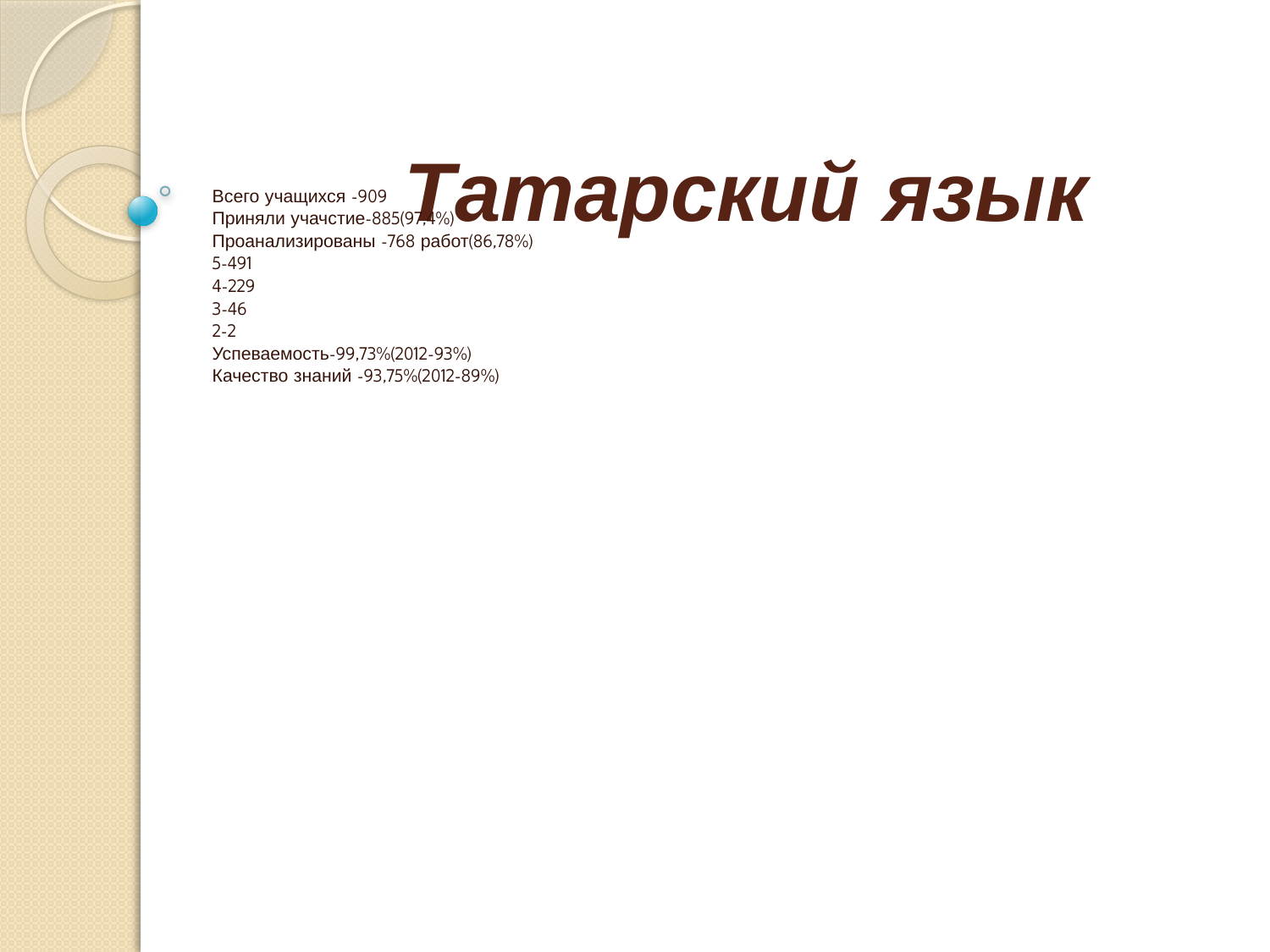

# Татарский язык

Всего учащихся -909
Приняли учачстие-885(97,4%)
Проанализированы -768 работ(86,78%)
5-491
4-229
3-46
2-2
Успеваемость-99,73%(2012-93%)
Качество знаний -93,75%(2012-89%)